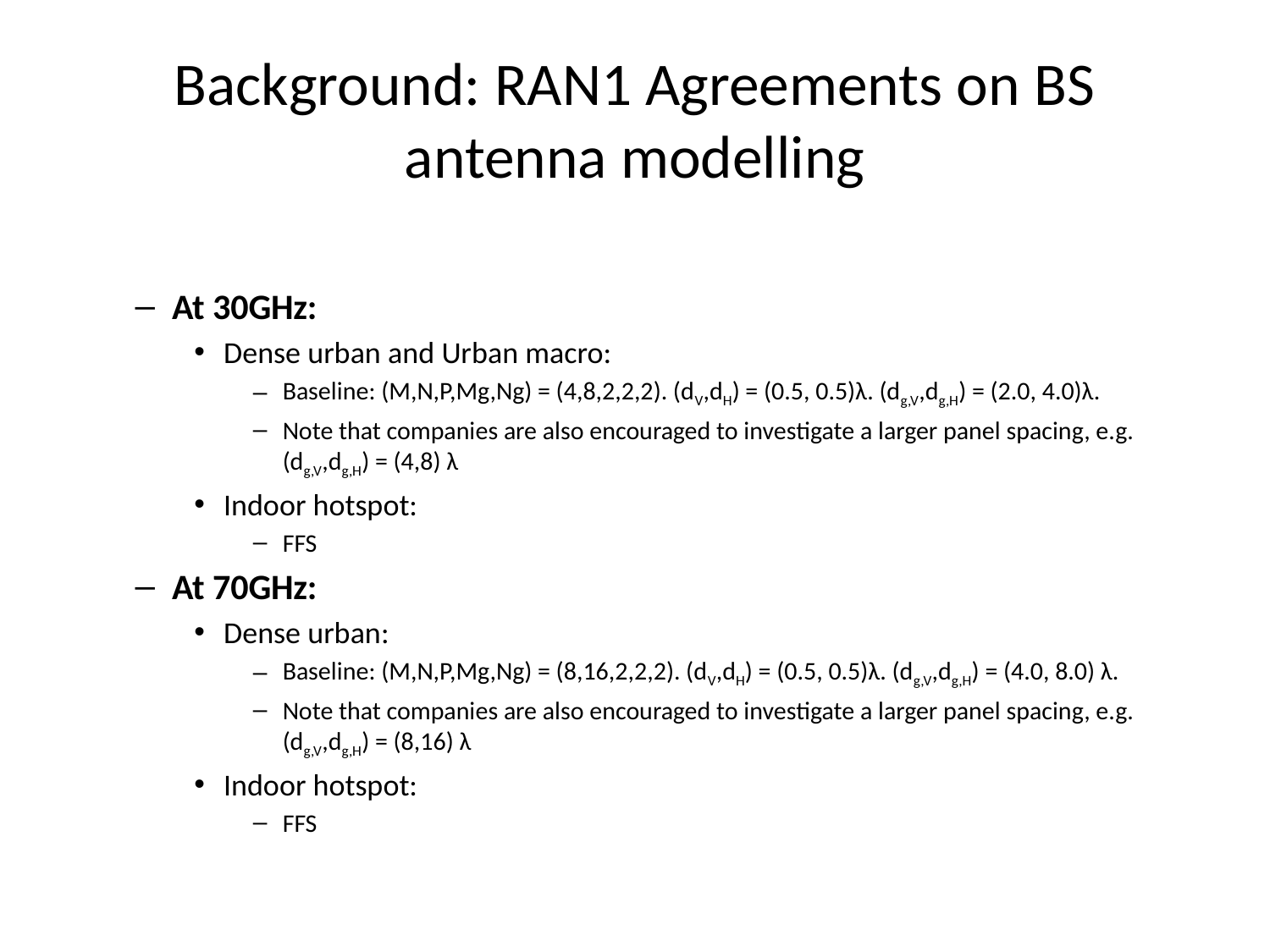

# Background: RAN1 Agreements on BS antenna modelling

At 30GHz:
Dense urban and Urban macro:
Baseline: (M,N,P,Mg,Ng) = (4,8,2,2,2). (dV,dH) = (0.5, 0.5)λ. (dg,V,dg,H) = (2.0, 4.0)λ.
Note that companies are also encouraged to investigate a larger panel spacing, e.g. (dg,V,dg,H) = (4,8) λ
Indoor hotspot:
FFS
At 70GHz:
Dense urban:
Baseline: (M,N,P,Mg,Ng) = (8,16,2,2,2). (dV,dH) = (0.5, 0.5)λ. (dg,V,dg,H) = (4.0, 8.0) λ.
Note that companies are also encouraged to investigate a larger panel spacing, e.g. (dg,V,dg,H) = (8,16) λ
Indoor hotspot:
FFS